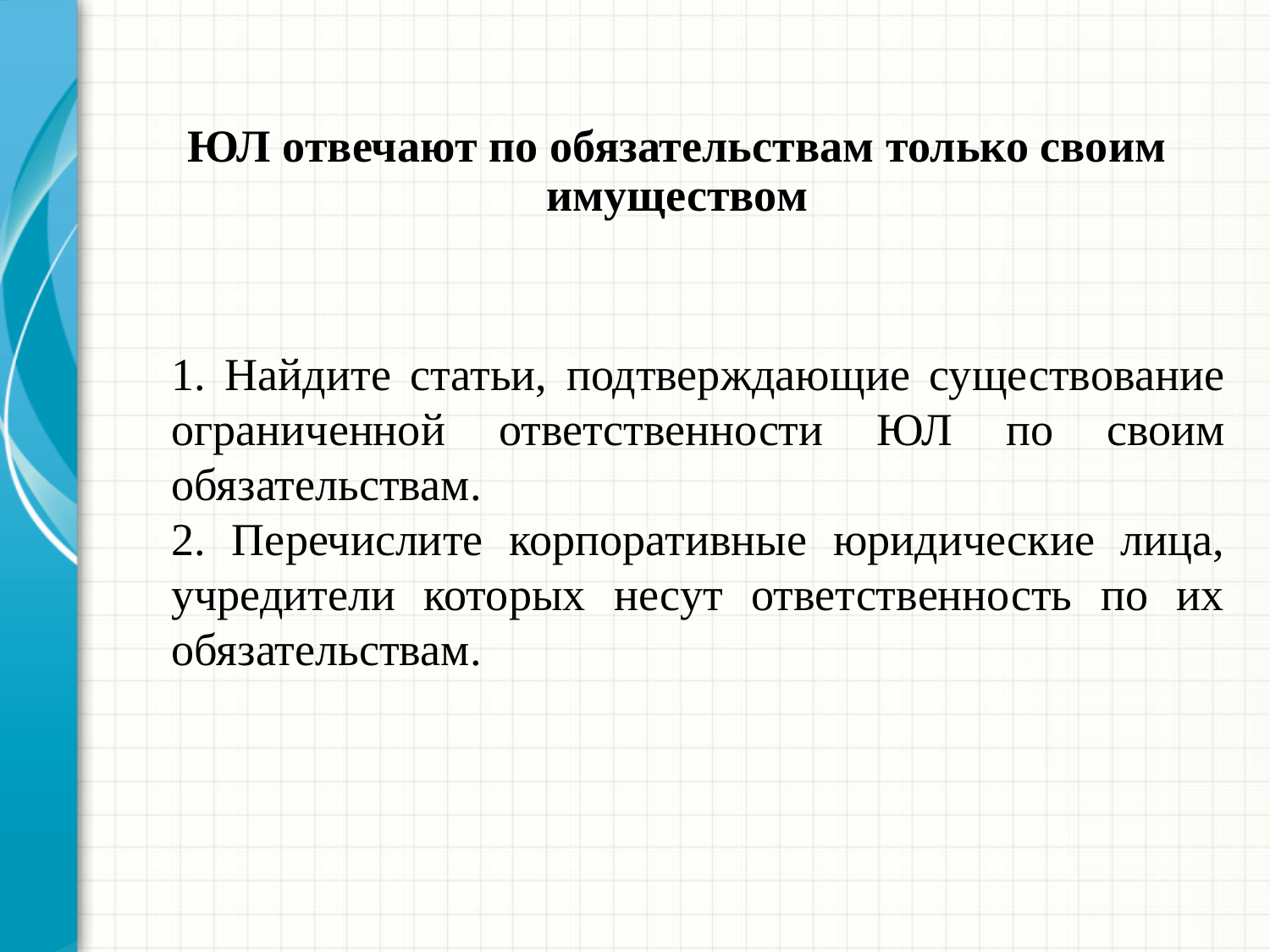

ЮЛ отвечают по обязательствам только своим имуществом
1. Найдите статьи, подтверждающие существование ограниченной ответственности ЮЛ по своим обязательствам.
2. Перечислите корпоративные юридические лица, учредители которых несут ответственность по их обязательствам.